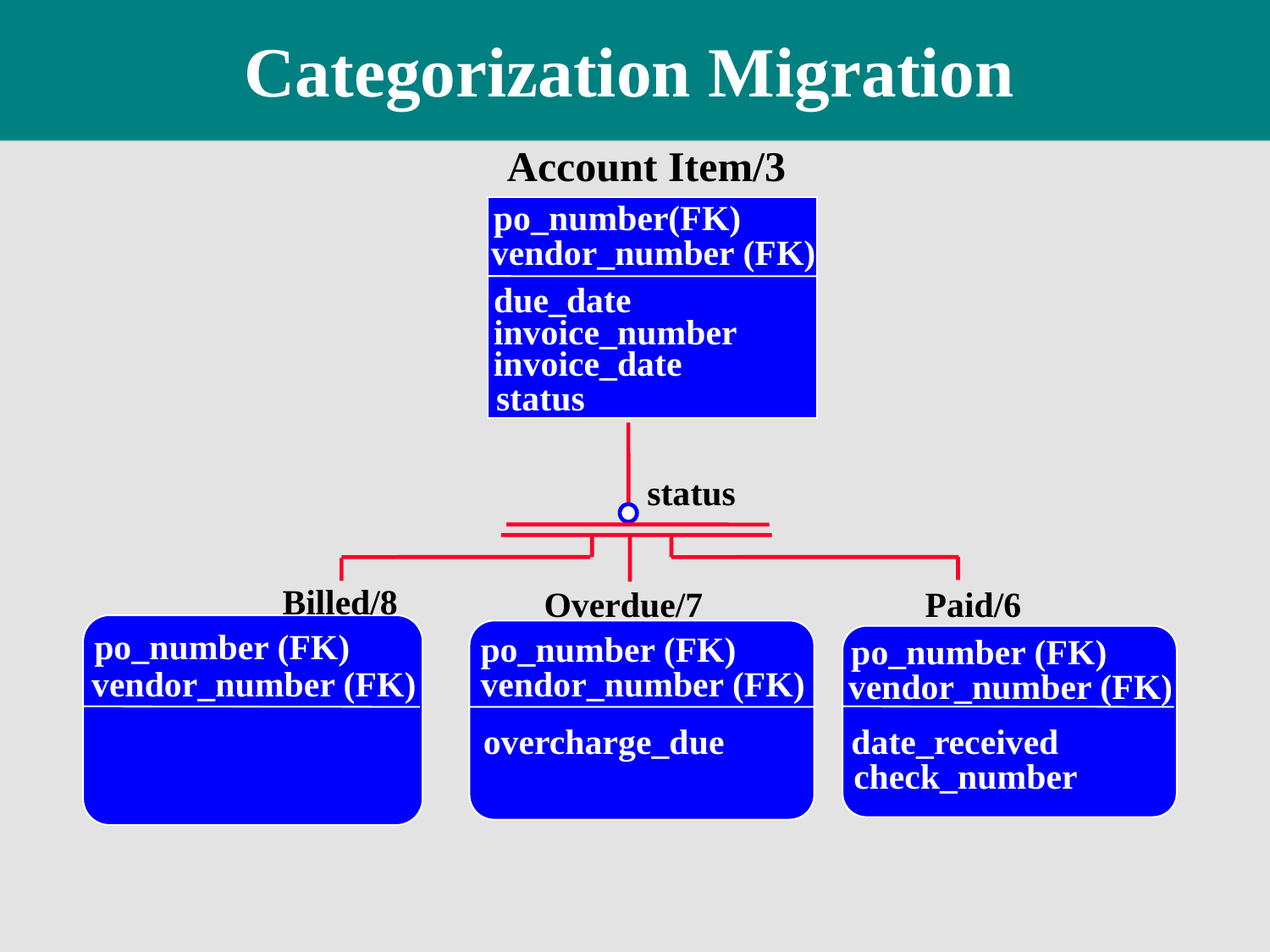

# Categorization Migration
Account Item/3
po_number(FK)

vendor_number (FK)
due_date

invoice_number
invoice_date
status

status

Billed/8
Overdue/7
Paid/6

po_number (FK)
po_number (FK)

po_number (FK)

vendor_number (FK)
vendor_number (FK)
vendor_number (FK)

overcharge_due
date_received

check_number